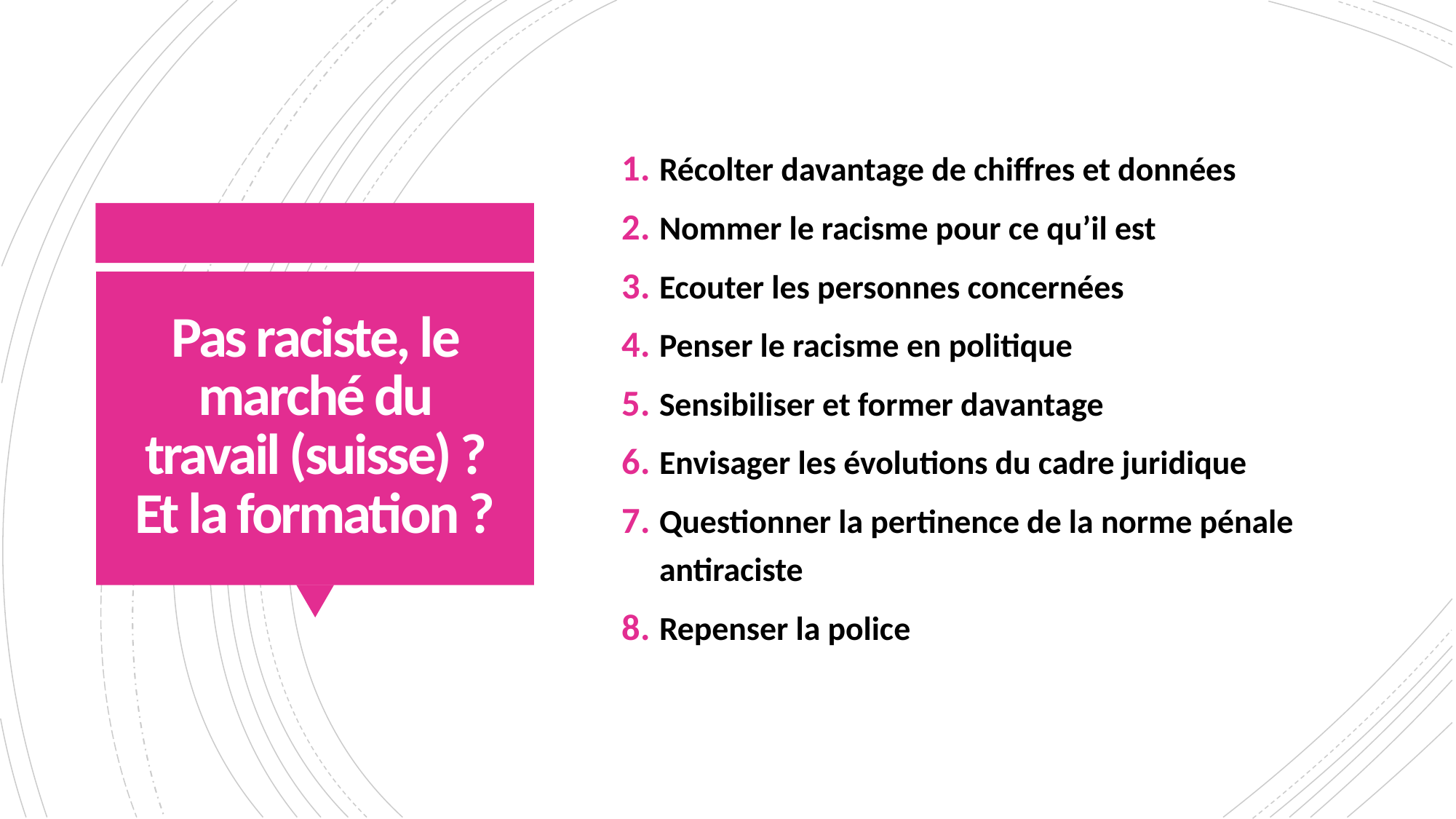

Récolter davantage de chiffres et données
Nommer le racisme pour ce qu’il est
Ecouter les personnes concernées
Penser le racisme en politique
Sensibiliser et former davantage
Envisager les évolutions du cadre juridique
Questionner la pertinence de la norme pénale antiraciste
Repenser la police

# Pas raciste, le marché du travail (suisse) ? Et la formation ?